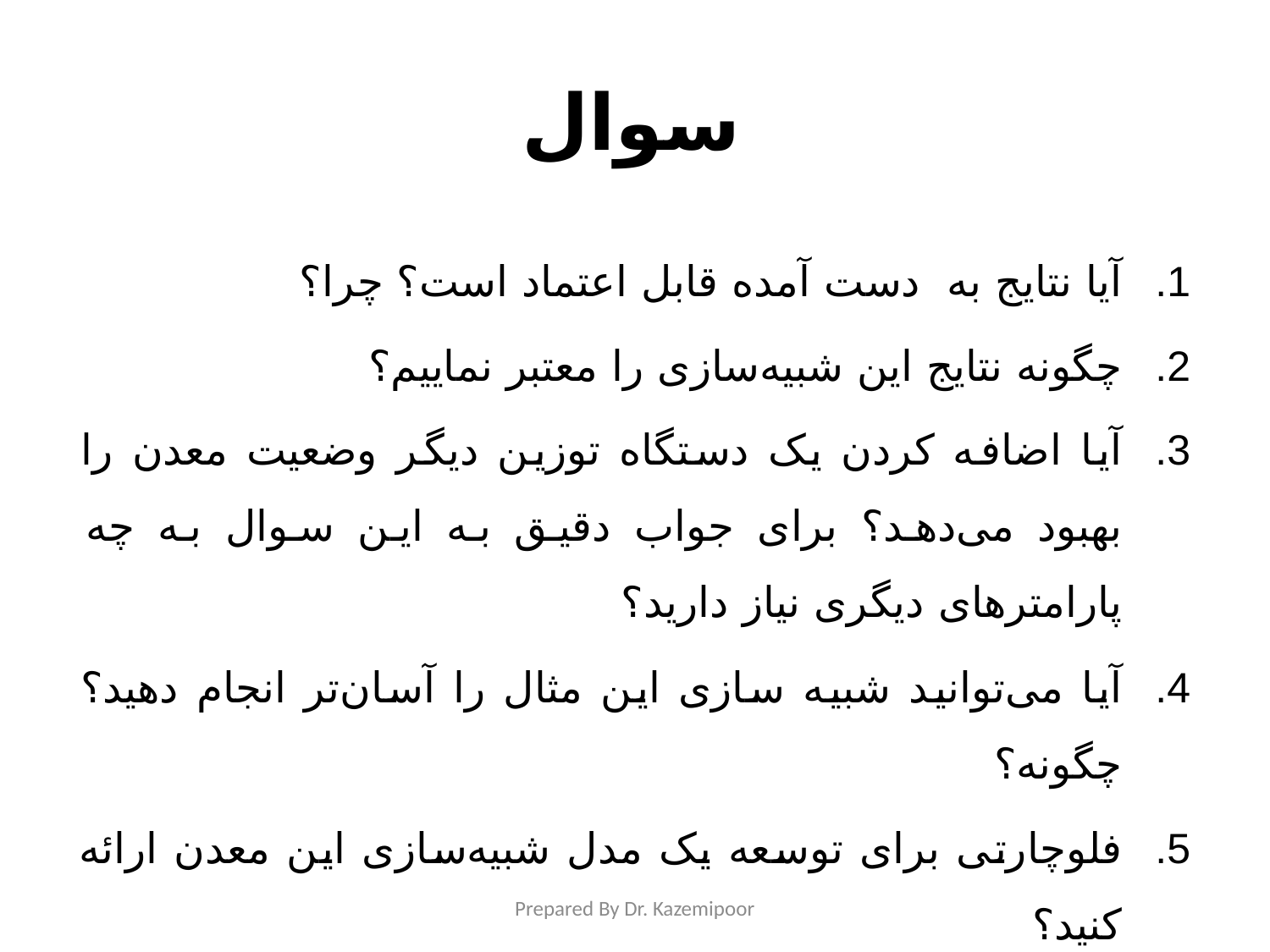

# سوال
آیا نتایج به  دست آمده قابل اعتماد است؟ چرا؟
چگونه نتایج این شبیه‌سازی را معتبر نماییم؟
آیا اضافه کردن یک دستگاه توزین دیگر وضعیت معدن را بهبود می‌دهد؟ برای جواب دقیق به این سوال به چه پارامترهای دیگری نیاز دارید؟
آیا می‌توانید شبیه سازی این مثال را آسان‌تر انجام دهید؟ چگونه؟
فلوچارتی برای توسعه یک مدل شبیه‌سازی این معدن ارائه کنید؟
Prepared By Dr. Kazemipoor